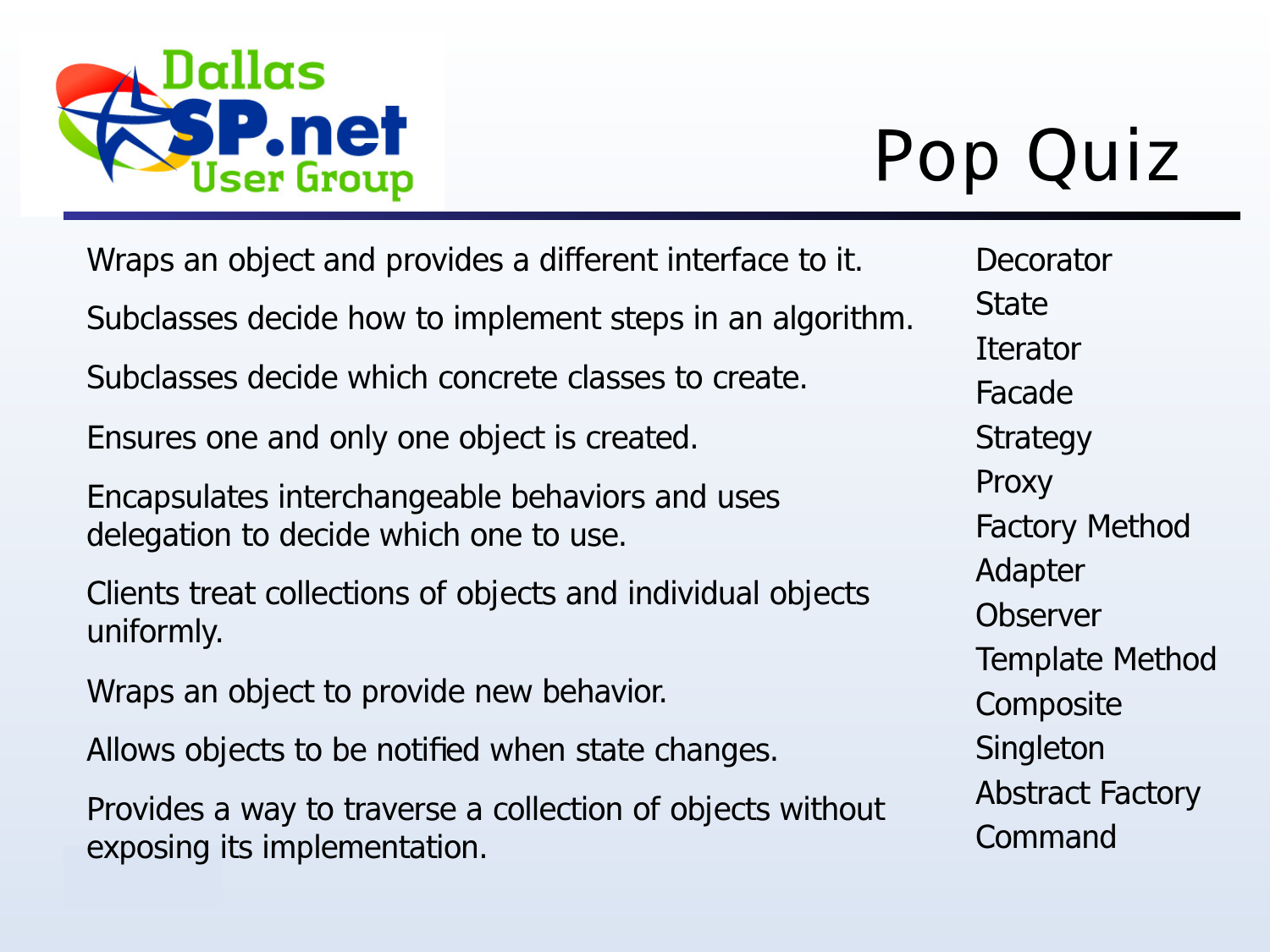

# Pop Quiz
Wraps an object and provides a different interface to it.
Subclasses decide how to implement steps in an algorithm.
Subclasses decide which concrete classes to create.
Ensures one and only one object is created.
Encapsulates interchangeable behaviors and uses delegation to decide which one to use.
Clients treat collections of objects and individual objects uniformly.
Wraps an object to provide new behavior.
Allows objects to be notified when state changes.
Provides a way to traverse a collection of objects without exposing its implementation.

Decorator
State
Iterator
Facade
Strategy
Proxy
Factory Method
Adapter
Observer
Template Method
Composite
Singleton
Abstract Factory
Command